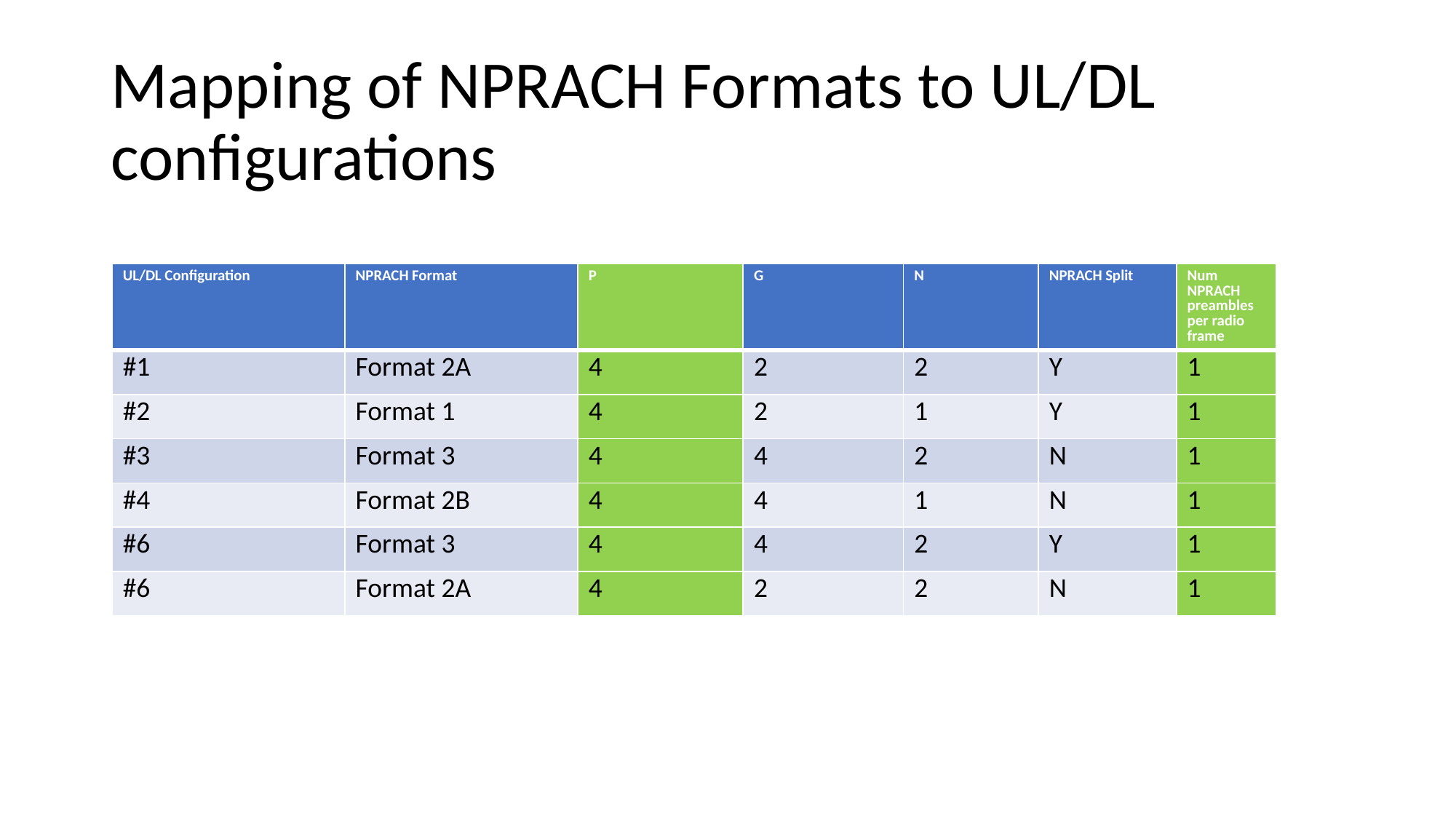

# Mapping of NPRACH Formats to UL/DL configurations
| UL/DL Configuration | NPRACH Format | P | G | N | NPRACH Split | Num NPRACH preambles per radio frame |
| --- | --- | --- | --- | --- | --- | --- |
| #1 | Format 2A | 4 | 2 | 2 | Y | 1 |
| #2 | Format 1 | 4 | 2 | 1 | Y | 1 |
| #3 | Format 3 | 4 | 4 | 2 | N | 1 |
| #4 | Format 2B | 4 | 4 | 1 | N | 1 |
| #6 | Format 3 | 4 | 4 | 2 | Y | 1 |
| #6 | Format 2A | 4 | 2 | 2 | N | 1 |